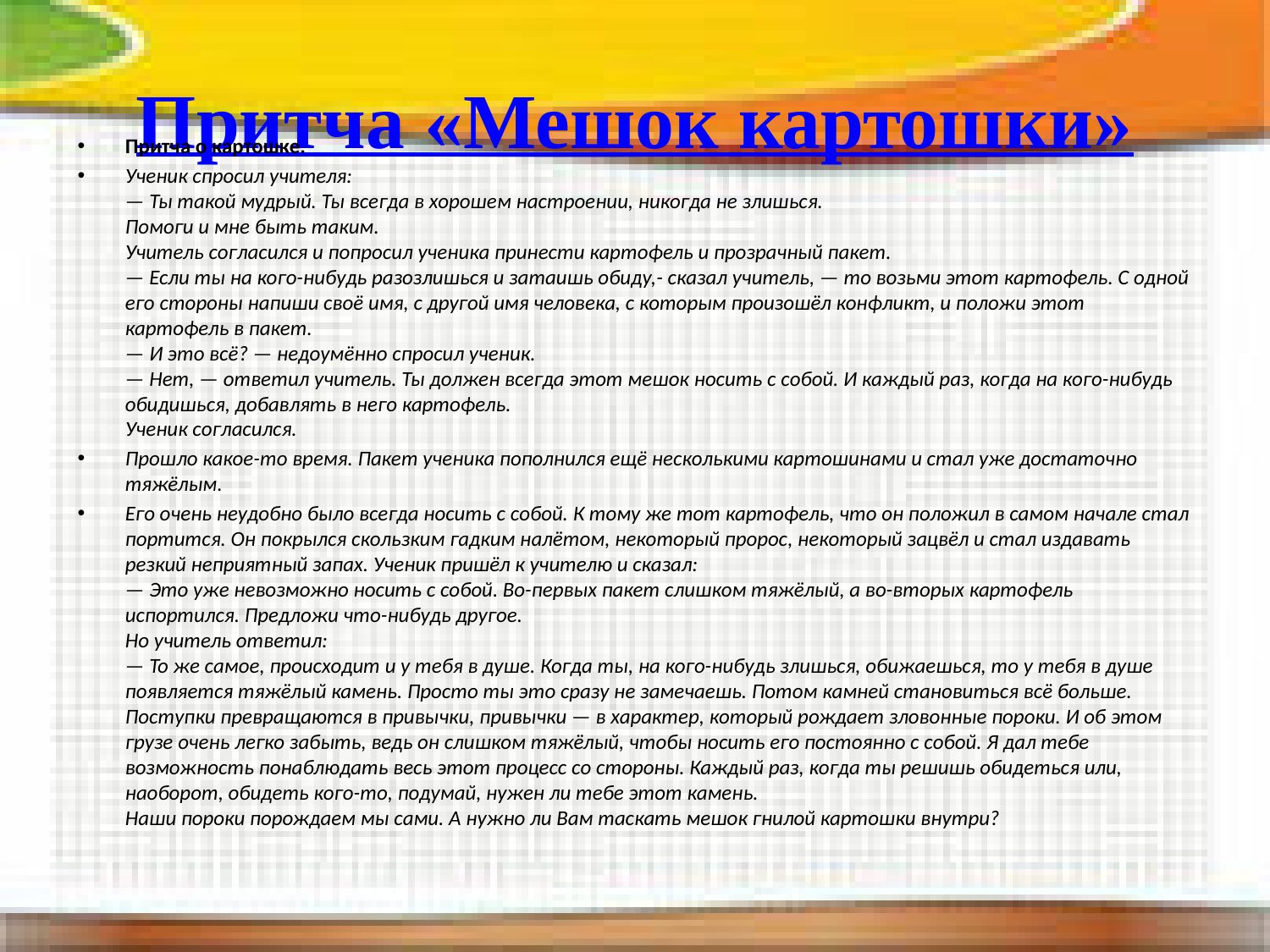

# Притча «Мешок картошки»
Притча о картошке.
Ученик спросил учителя:
— Ты такой мудрый. Ты всегда в хорошем настроении, никогда не злишься.
Помоги и мне быть таким.
Учитель согласился и попросил ученика принести картофель и прозрачный пакет.
— Если ты на кого-нибудь разозлишься и затаишь обиду,- сказал учитель, — то возьми этот картофель. С одной его стороны напиши своё имя, с другой имя человека, с которым произошёл конфликт, и положи этот картофель в пакет.
— И это всё? — недоумённо спросил ученик.
— Нет, — ответил учитель. Ты должен всегда этот мешок носить с собой. И каждый раз, когда на кого-нибудь обидишься, добавлять в него картофель.
Ученик согласился.
Прошло какое-то время. Пакет ученика пополнился ещё несколькими картошинами и стал уже достаточно тяжёлым.
Его очень неудобно было всегда носить с собой. К тому же тот картофель, что он положил в самом начале стал портится. Он покрылся скользким гадким налётом, некоторый пророс, некоторый зацвёл и стал издавать резкий неприятный запах. Ученик пришёл к учителю и сказал:
— Это уже невозможно носить с собой. Во-первых пакет слишком тяжёлый, а во-вторых картофель испортился. Предложи что-нибудь другое.
Но учитель ответил:
— То же самое, происходит и у тебя в душе. Когда ты, на кого-нибудь злишься, обижаешься, то у тебя в душе появляется тяжёлый камень. Просто ты это сразу не замечаешь. Потом камней становиться всё больше. Поступки превращаются в привычки, привычки — в характер, который рождает зловонные пороки. И об этом грузе очень легко забыть, ведь он слишком тяжёлый, чтобы носить его постоянно с собой. Я дал тебе возможность понаблюдать весь этот процесс со стороны. Каждый раз, когда ты решишь обидеться или, наоборот, обидеть кого-то, подумай, нужен ли тебе этот камень.
Наши пороки порождаем мы сами. А нужно ли Вам таскать мешок гнилой картошки внутри?